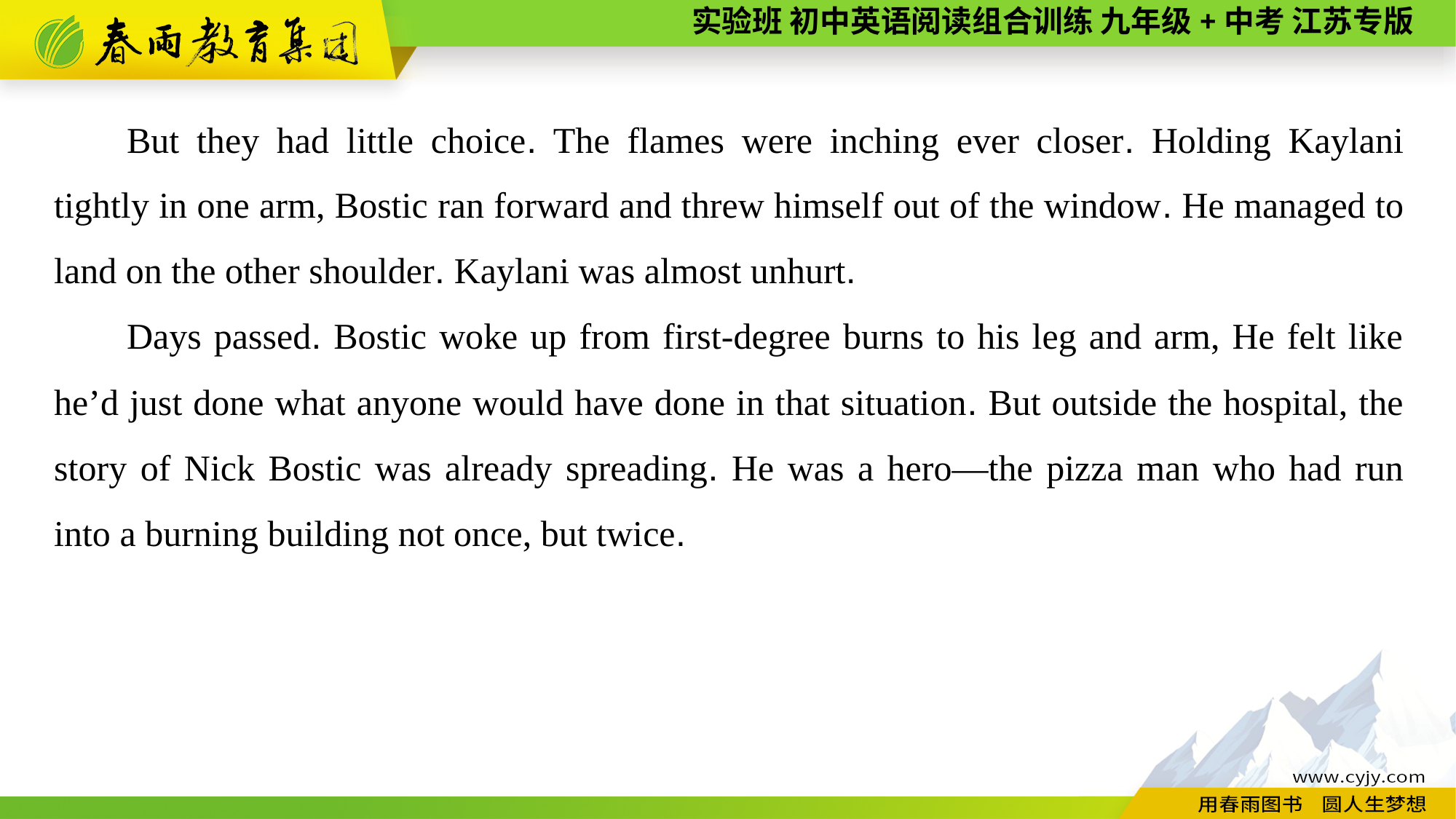

But they had little choice. The flames were inching ever closer. Holding Kaylani tightly in one arm, Bostic ran forward and threw himself out of the window. He managed to land on the other shoulder. Kaylani was almost unhurt.
Days passed. Bostic woke up from first-degree burns to his leg and arm, He felt like he’d just done what anyone would have done in that situation. But outside the hospital, the story of Nick Bostic was already spreading. He was a hero—the pizza man who had run into a burning building not once, but twice.